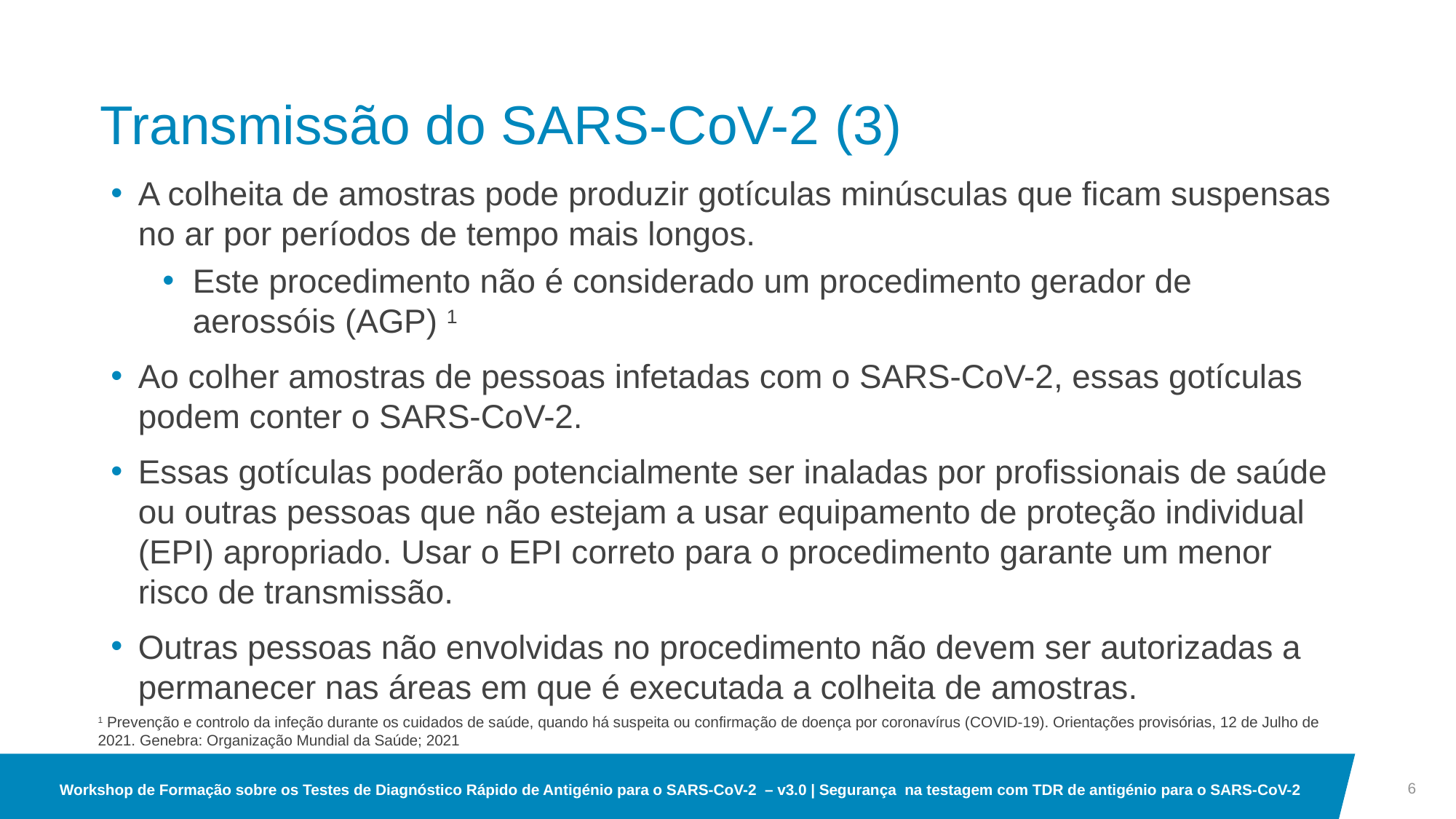

# Transmissão do SARS-CoV-2 (3)
A colheita de amostras pode produzir gotículas minúsculas que ficam suspensas no ar por períodos de tempo mais longos.
Este procedimento não é considerado um procedimento gerador de aerossóis (AGP) 1
Ao colher amostras de pessoas infetadas com o SARS-CoV-2, essas gotículas podem conter o SARS-CoV-2.
Essas gotículas poderão potencialmente ser inaladas por profissionais de saúde ou outras pessoas que não estejam a usar equipamento de proteção individual (EPI) apropriado. Usar o EPI correto para o procedimento garante um menor risco de transmissão.
Outras pessoas não envolvidas no procedimento não devem ser autorizadas a permanecer nas áreas em que é executada a colheita de amostras.

1 Prevenção e controlo da infeção durante os cuidados de saúde, quando há suspeita ou confirmação de doença por coronavírus (COVID-19). Orientações provisórias, 12 de Julho de 2021. Genebra: Organização Mundial da Saúde; 2021
6
Workshop de Formação sobre os Testes de Diagnóstico Rápido de Antigénio para o SARS-CoV-2  – v3.0 | Segurança  na testagem com TDR de antigénio para o SARS-CoV-2